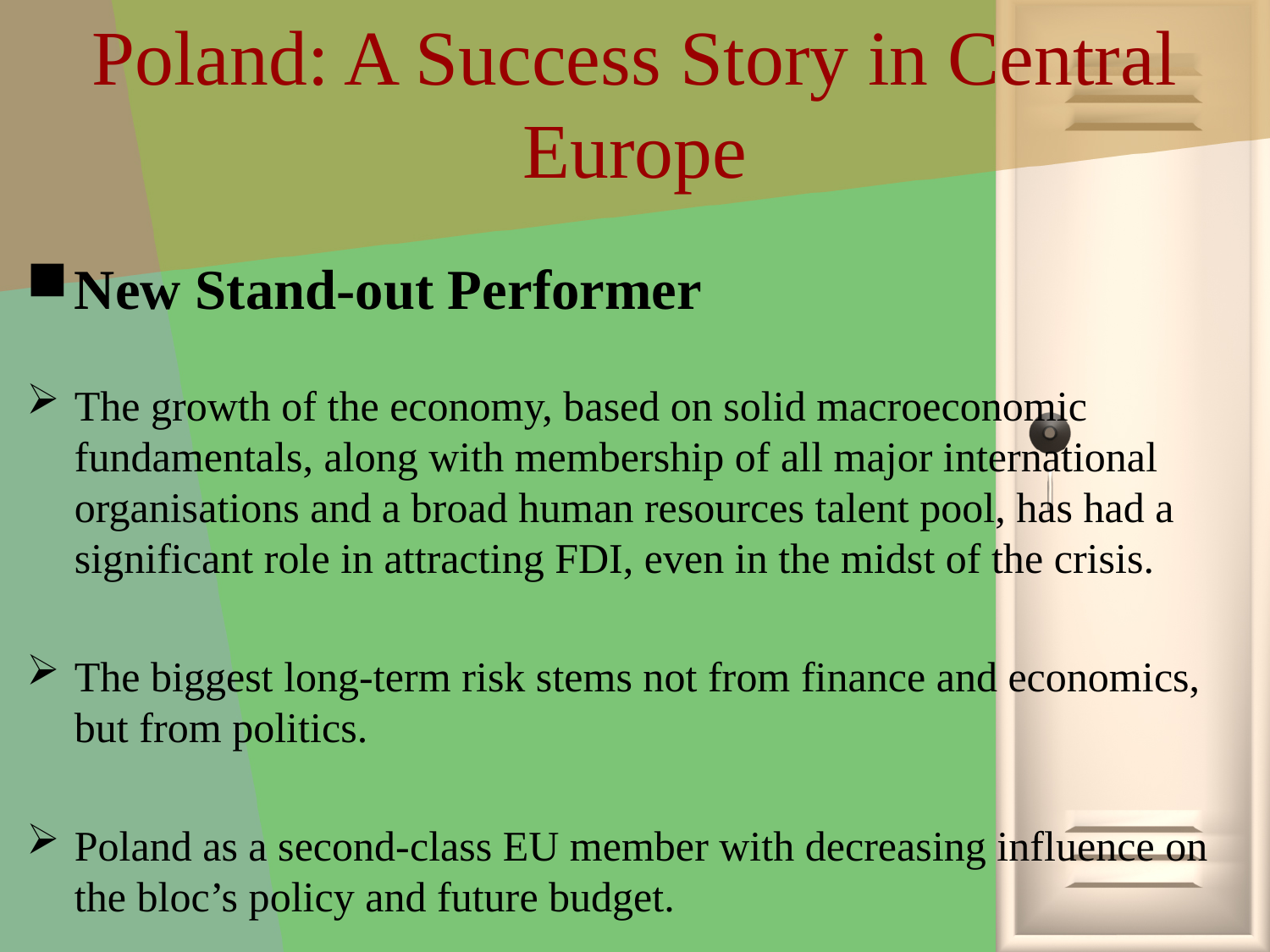

# Poland: A Success Story in Central Europe
New Stand-out Performer

The growth of the economy, based on solid macroeconomic fundamentals, along with membership of all major international organisations and a broad human resources talent pool, has had a significant role in attracting FDI, even in the midst of the crisis.

The biggest long-term risk stems not from finance and economics, but from politics.

Poland as a second-class EU member with decreasing influence on the bloc’s policy and future budget.